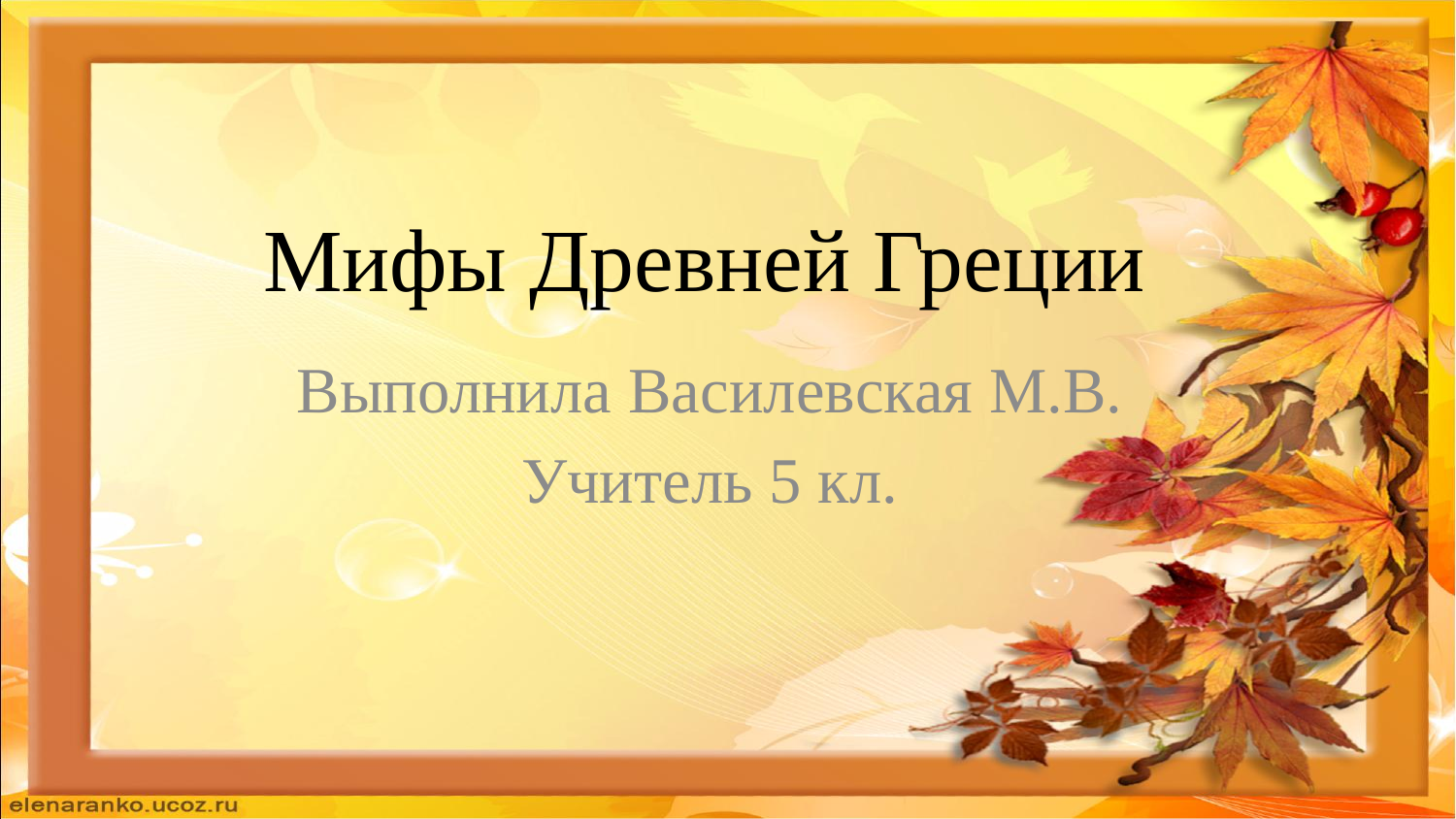

Мифы Древней Греции
Выполнила Василевская М.В.
Учитель 5 кл.